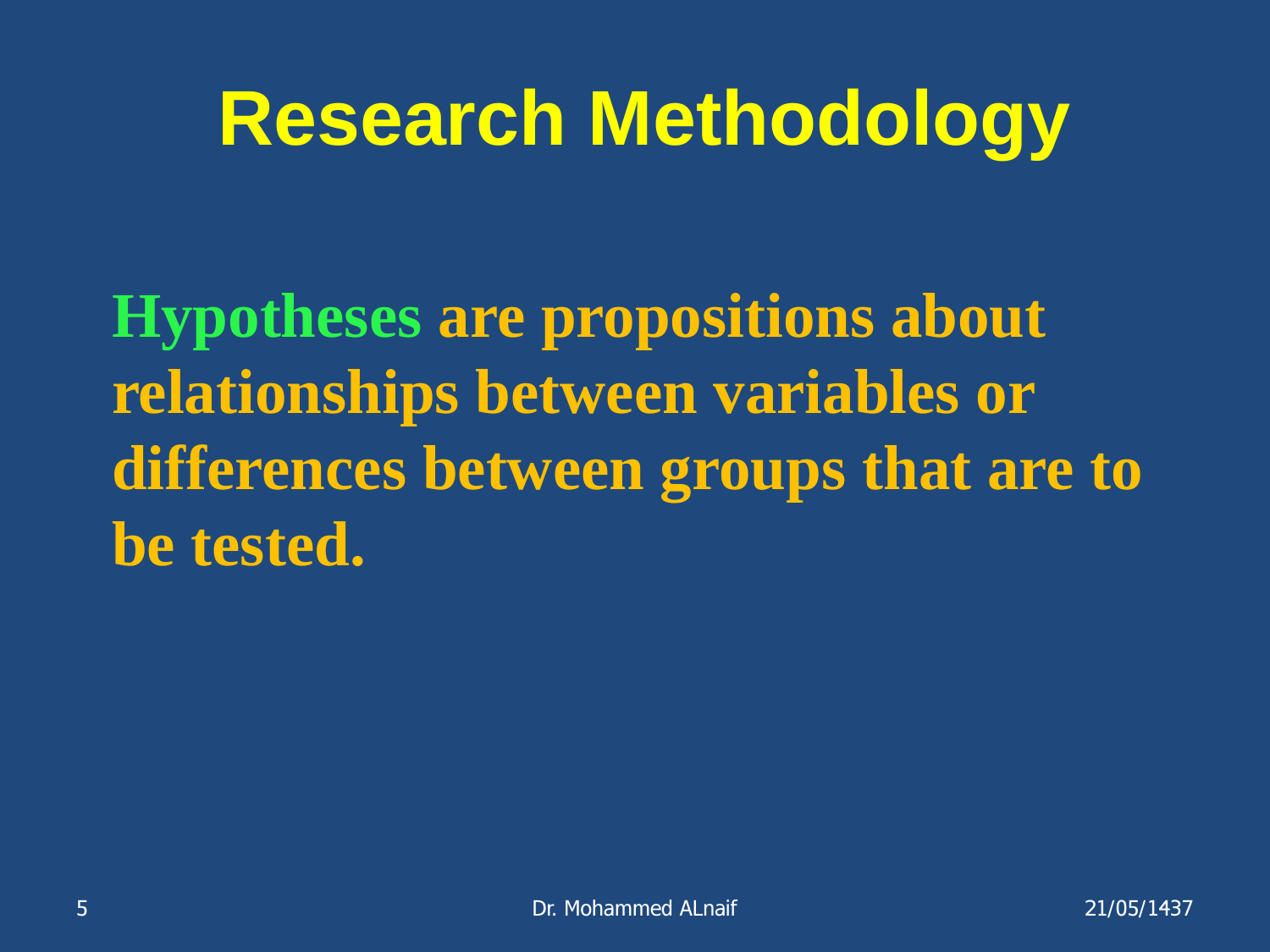

# Research Methodology
Hypotheses are propositions about relationships between variables or differences between groups that are to be tested.
5
Dr. Mohammed ALnaif
21/05/1437